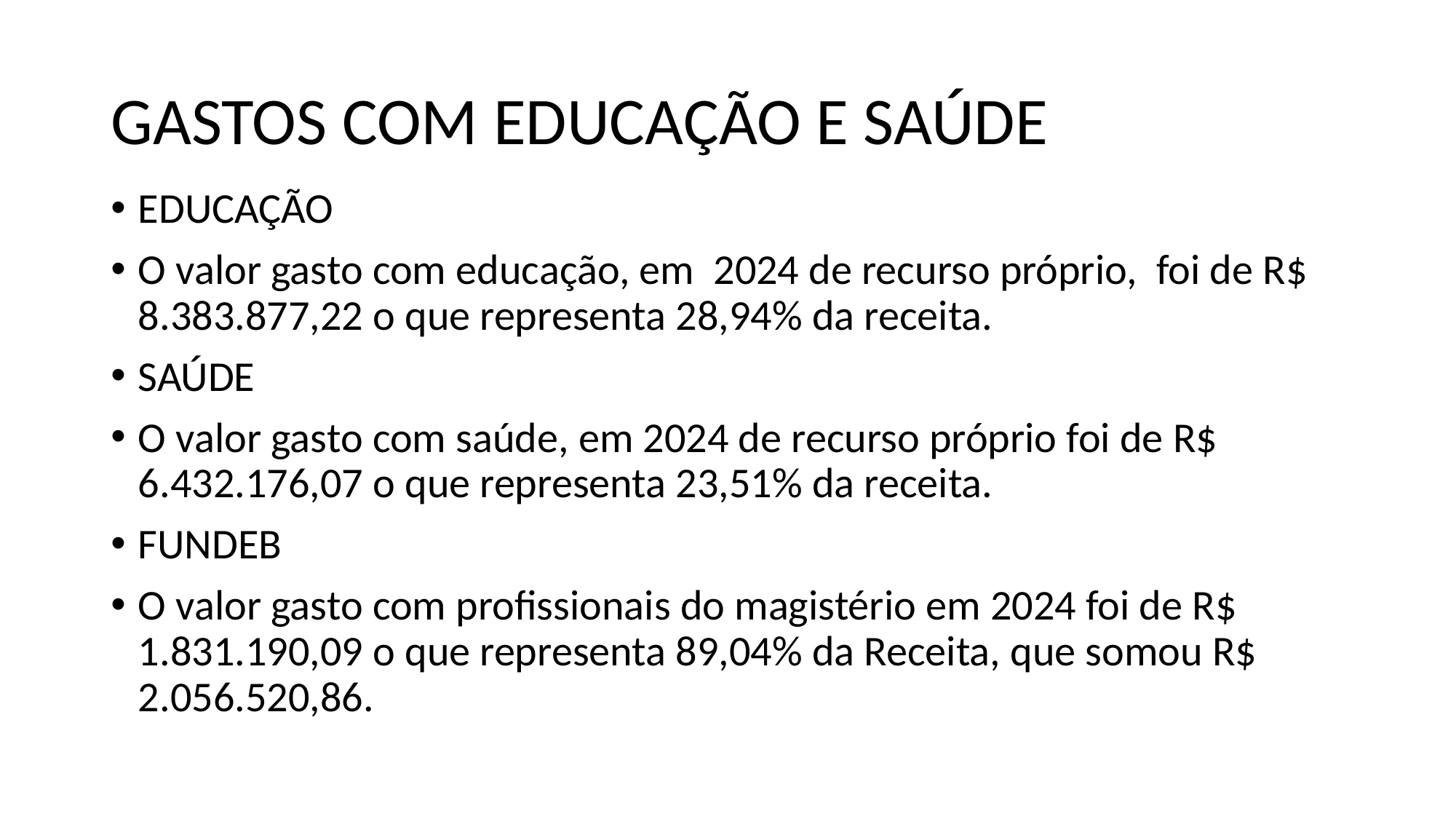

# GASTOS COM EDUCAÇÃO E SAÚDE
EDUCAÇÃO
O valor gasto com educação, em  2024 de recurso próprio,  foi de R$ 8.383.877,22 o que representa 28,94% da receita.
SAÚDE
O valor gasto com saúde, em 2024 de recurso próprio foi de R$ 6.432.176,07 o que representa 23,51% da receita.
FUNDEB
O valor gasto com profissionais do magistério em 2024 foi de R$ 1.831.190,09 o que representa 89,04% da Receita, que somou R$ 2.056.520,86.